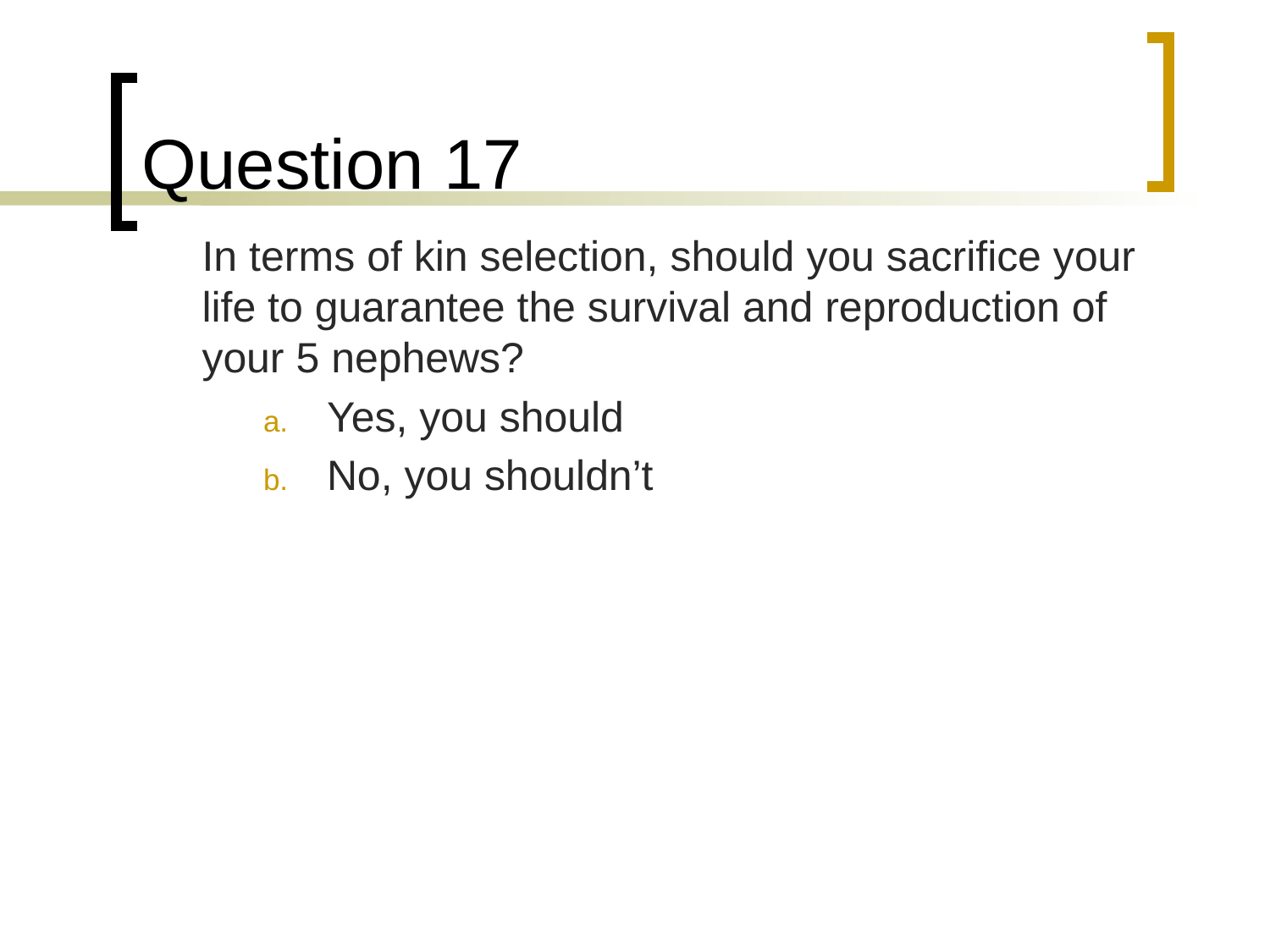

# Question 17
	In terms of kin selection, should you sacrifice your life to guarantee the survival and reproduction of your 5 nephews?
Yes, you should
No, you shouldn’t